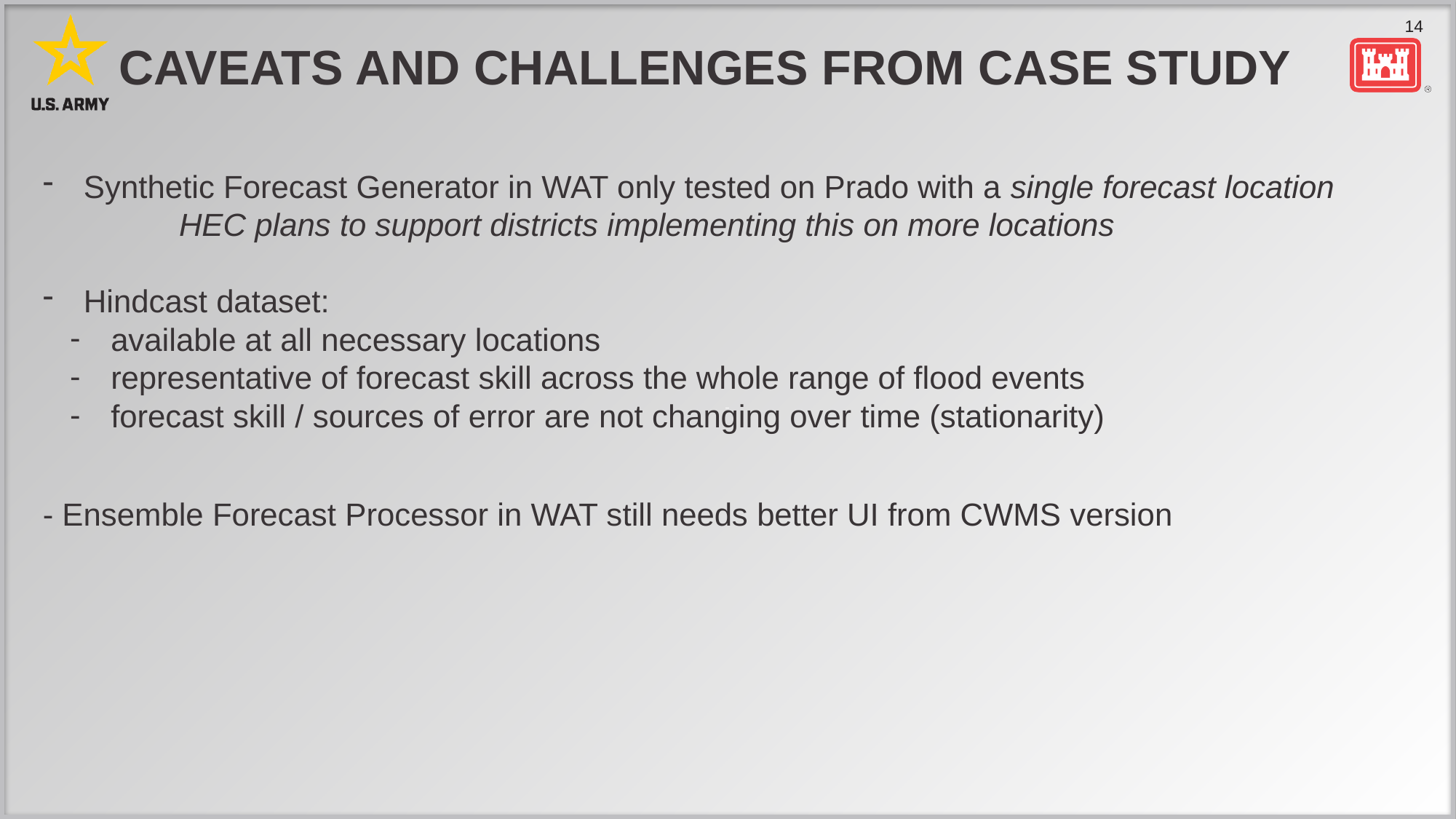

# Caveats and Challenges FROM CASE STUDY

Synthetic Forecast Generator in WAT only tested on Prado with a single forecast location
	HEC plans to support districts implementing this on more locations

Hindcast dataset:
available at all necessary locations
representative of forecast skill across the whole range of flood events
forecast skill / sources of error are not changing over time (stationarity)

- Ensemble Forecast Processor in WAT still needs better UI from CWMS version